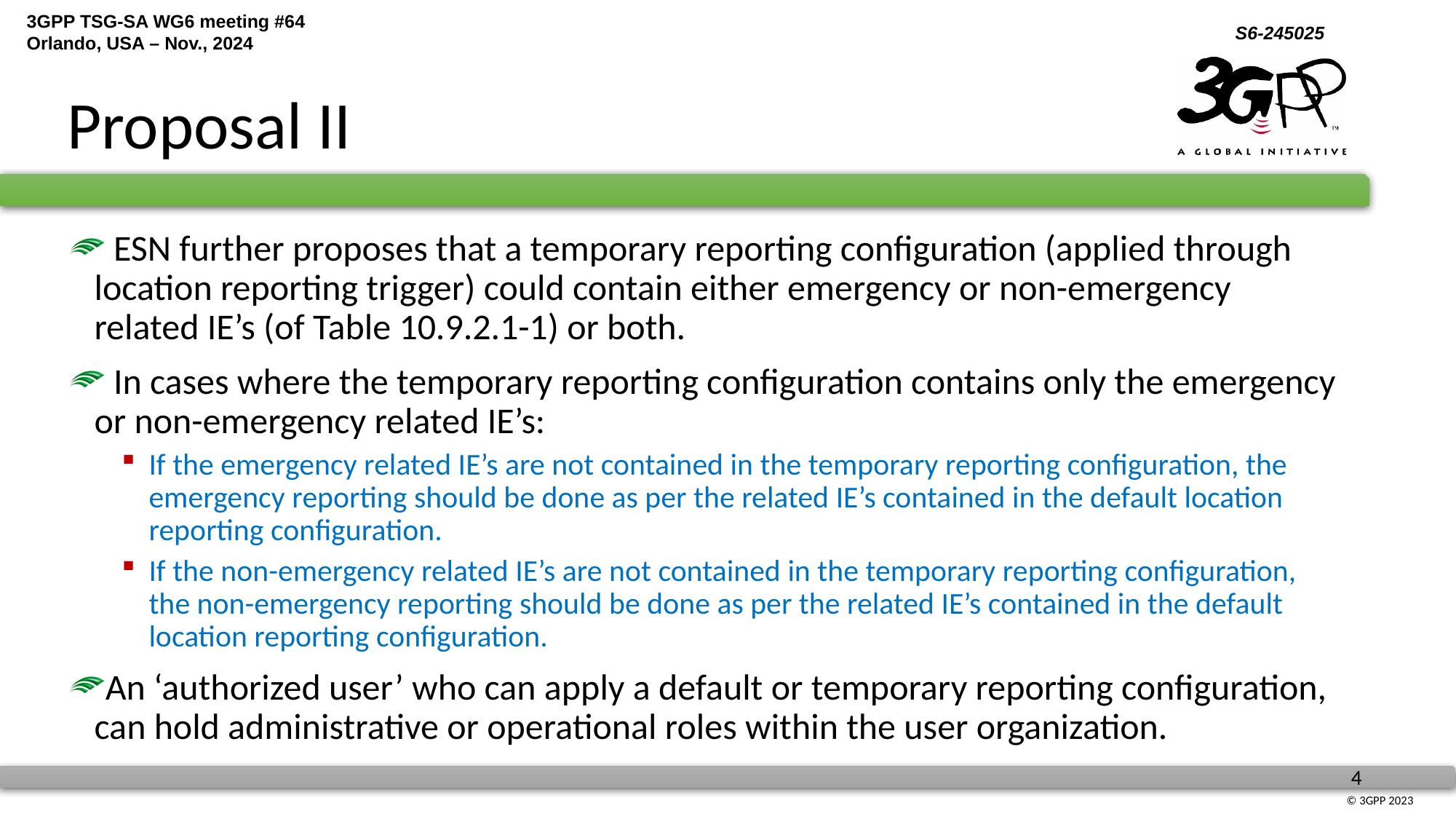

# Proposal II
 ESN further proposes that a temporary reporting configuration (applied through location reporting trigger) could contain either emergency or non-emergency related IE’s (of Table 10.9.2.1-1) or both.
 In cases where the temporary reporting configuration contains only the emergency or non-emergency related IE’s:
If the emergency related IE’s are not contained in the temporary reporting configuration, the emergency reporting should be done as per the related IE’s contained in the default location reporting configuration.
If the non-emergency related IE’s are not contained in the temporary reporting configuration, the non-emergency reporting should be done as per the related IE’s contained in the default location reporting configuration.
An ‘authorized user’ who can apply a default or temporary reporting configuration, can hold administrative or operational roles within the user organization.